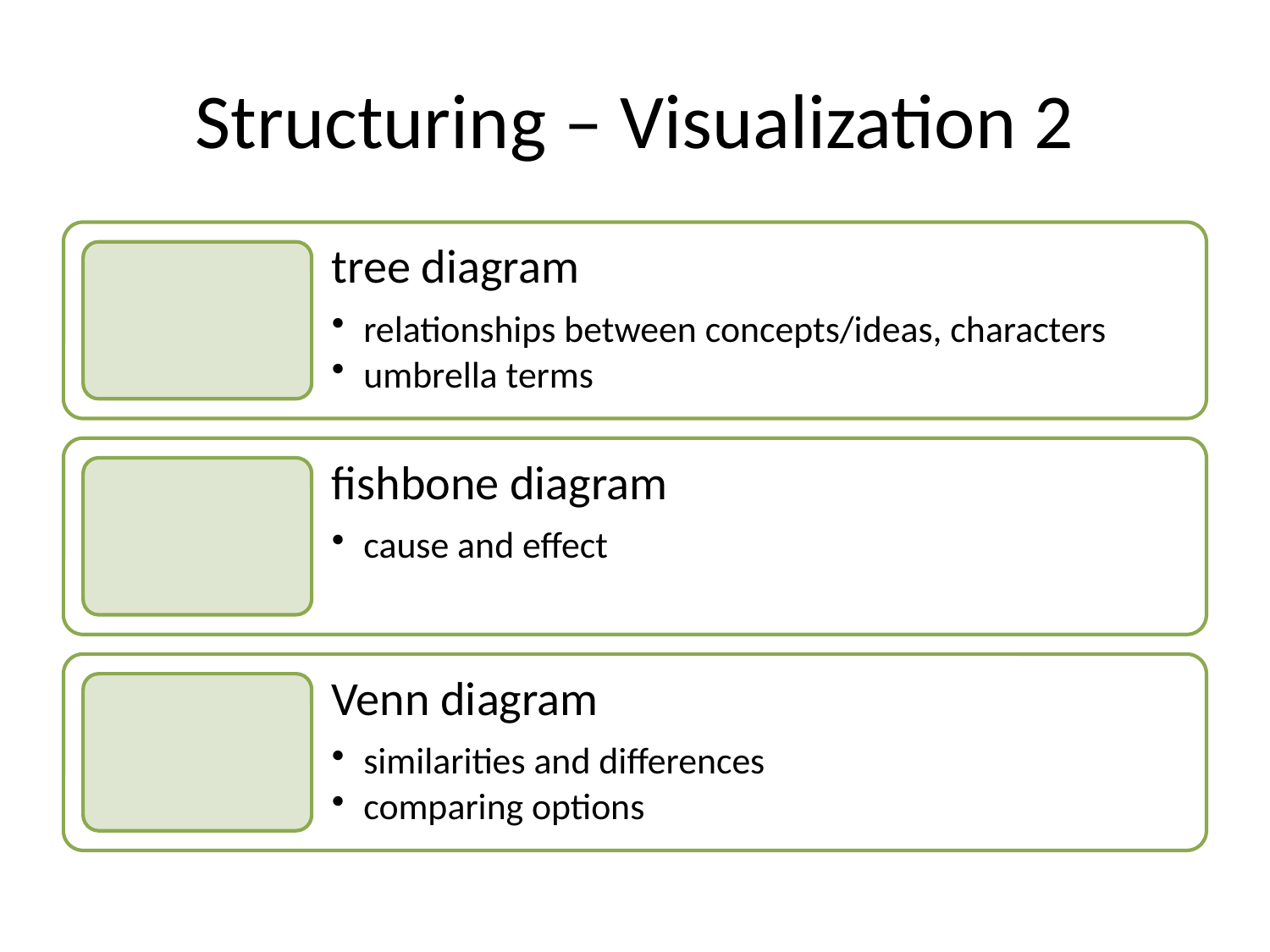

# Structuring – Visualization 2
tree diagram
relationships between concepts/ideas, characters
umbrella terms
fishbone diagram
cause and effect
Venn diagram
similarities and differences
comparing options